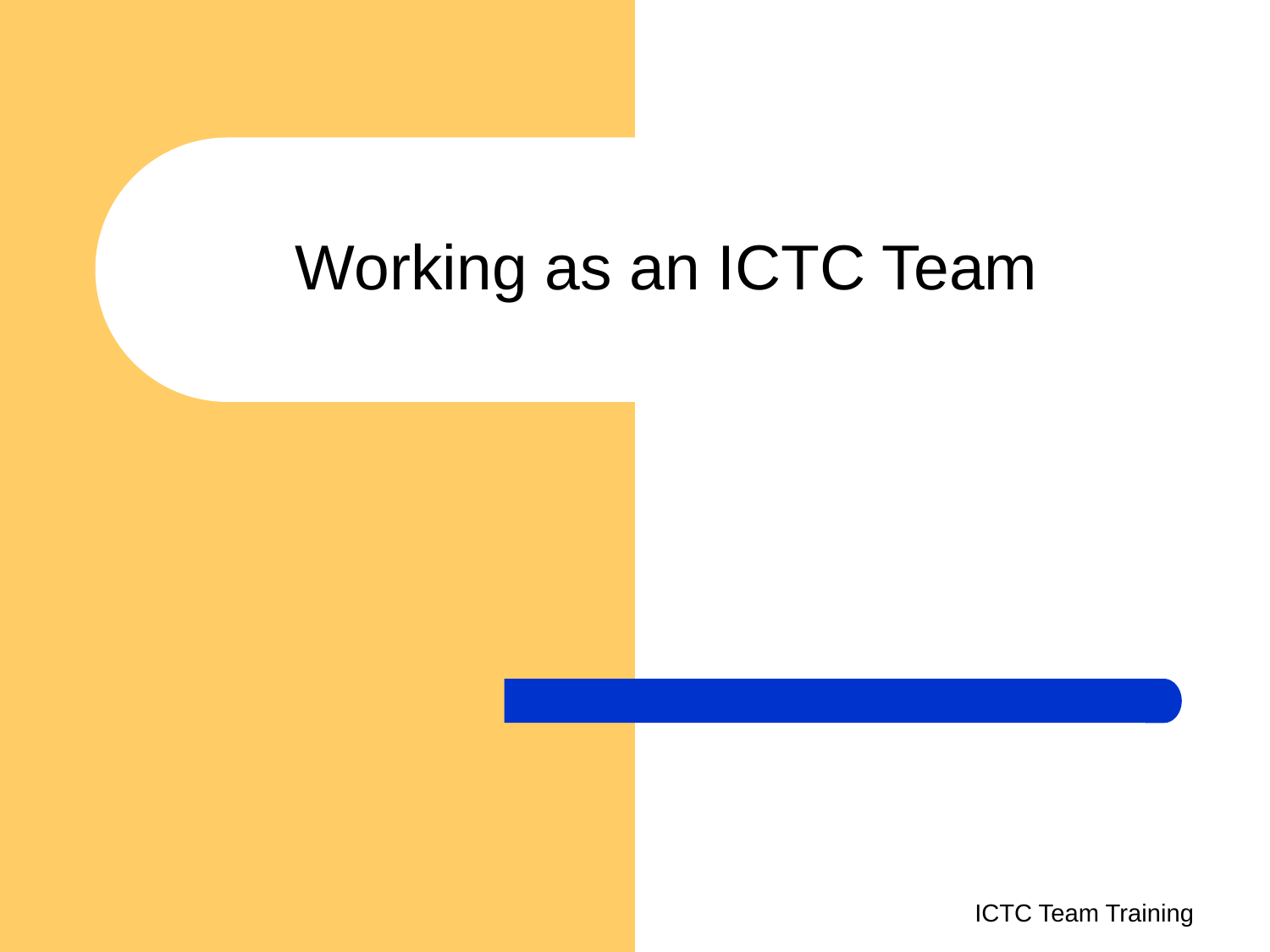

# Working as an ICTC Team
ICTC Team Training